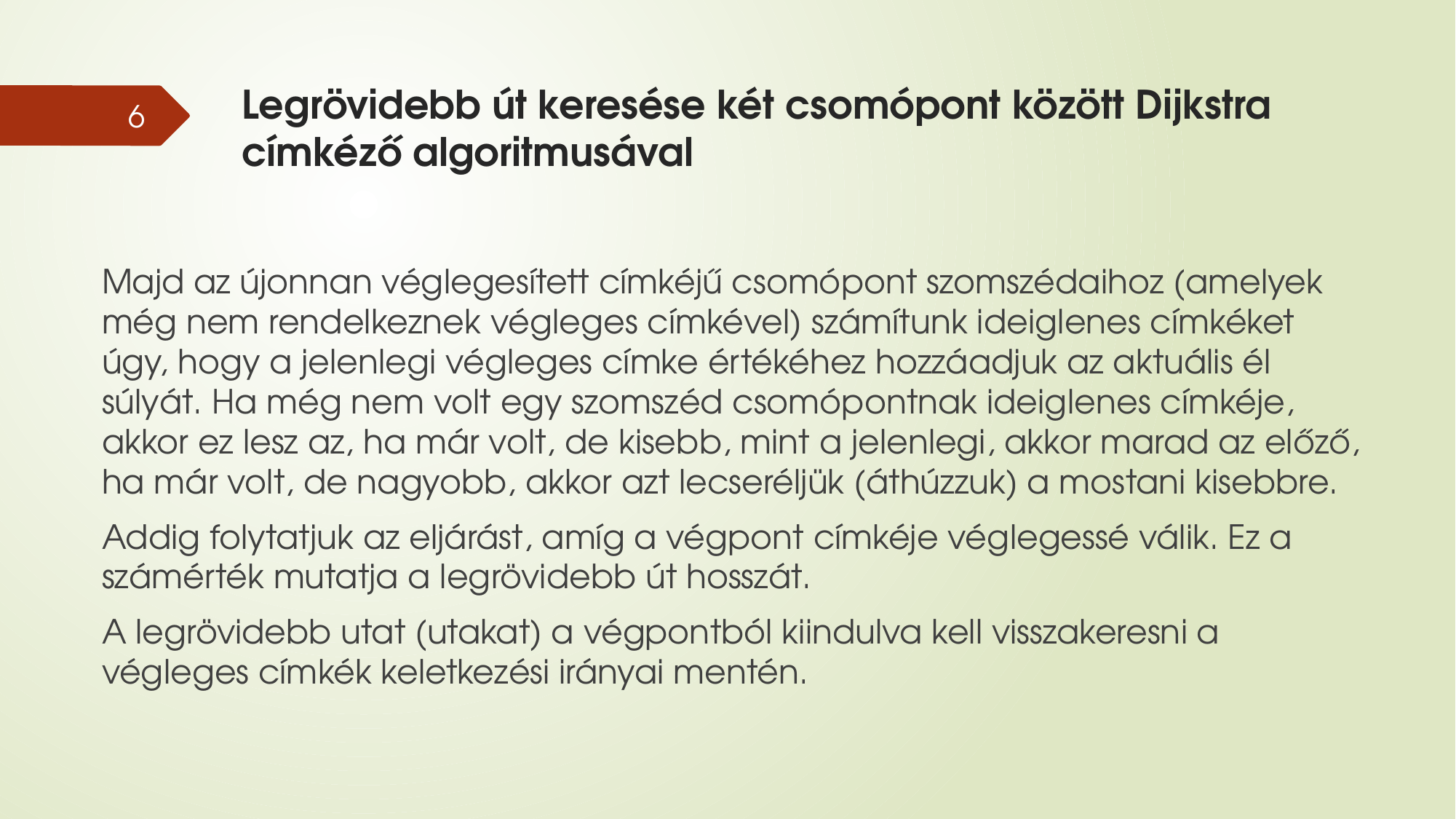

# Legrövidebb út keresése két csomópont között Dijkstra címkéző algoritmusával
6
Majd az újonnan véglegesített címkéjű csomópont szomszédaihoz (amelyek még nem rendelkeznek végleges címkével) számítunk ideiglenes címkéket úgy, hogy a jelenlegi végleges címke értékéhez hozzáadjuk az aktuális él súlyát. Ha még nem volt egy szomszéd csomópontnak ideiglenes címkéje, akkor ez lesz az, ha már volt, de kisebb, mint a jelenlegi, akkor marad az előző, ha már volt, de nagyobb, akkor azt lecseréljük (áthúzzuk) a mostani kisebbre.
Addig folytatjuk az eljárást, amíg a végpont címkéje véglegessé válik. Ez a számérték mutatja a legrövidebb út hosszát.
A legrövidebb utat (utakat) a végpontból kiindulva kell visszakeresni a végleges címkék keletkezési irányai mentén.